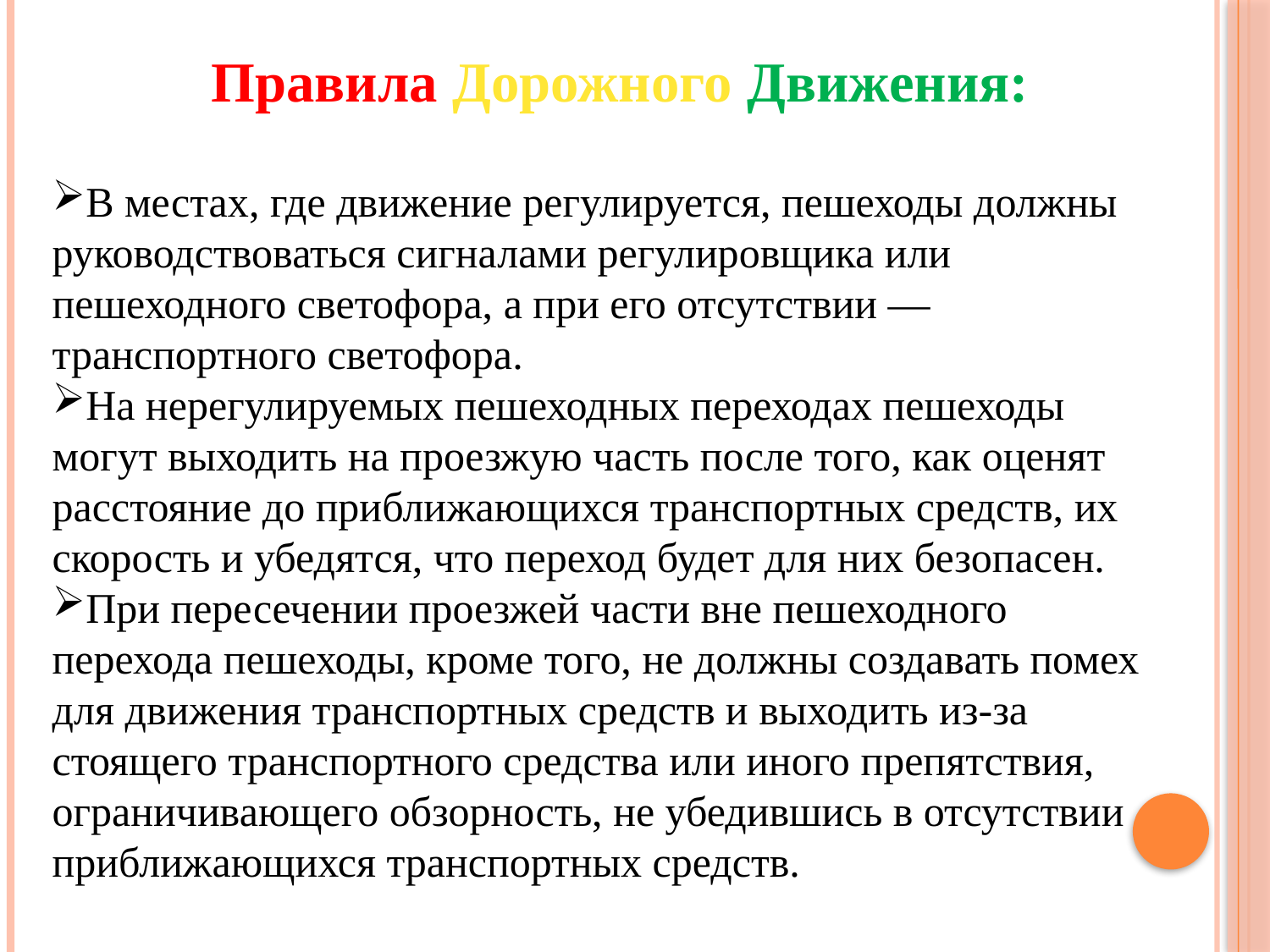

Правила Дорожного Движения:
В местах, где движение регулируется, пешеходы должны руководствоваться сигналами регулировщика или пешеходного светофора, а при его отсутствии — транспортного светофора.
На нерегулируемых пешеходных переходах пешеходы могут выходить на проезжую часть после того, как оценят расстояние до приближающихся транспортных средств, их скорость и убедятся, что переход будет для них безопасен.
При пересечении проезжей части вне пешеходного перехода пешеходы, кроме того, не должны создавать помех для движения транспортных средств и выходить из-за стоящего транспортного средства или иного препятствия, ограничивающего обзорность, не убедившись в отсутствии приближающихся транспортных средств.